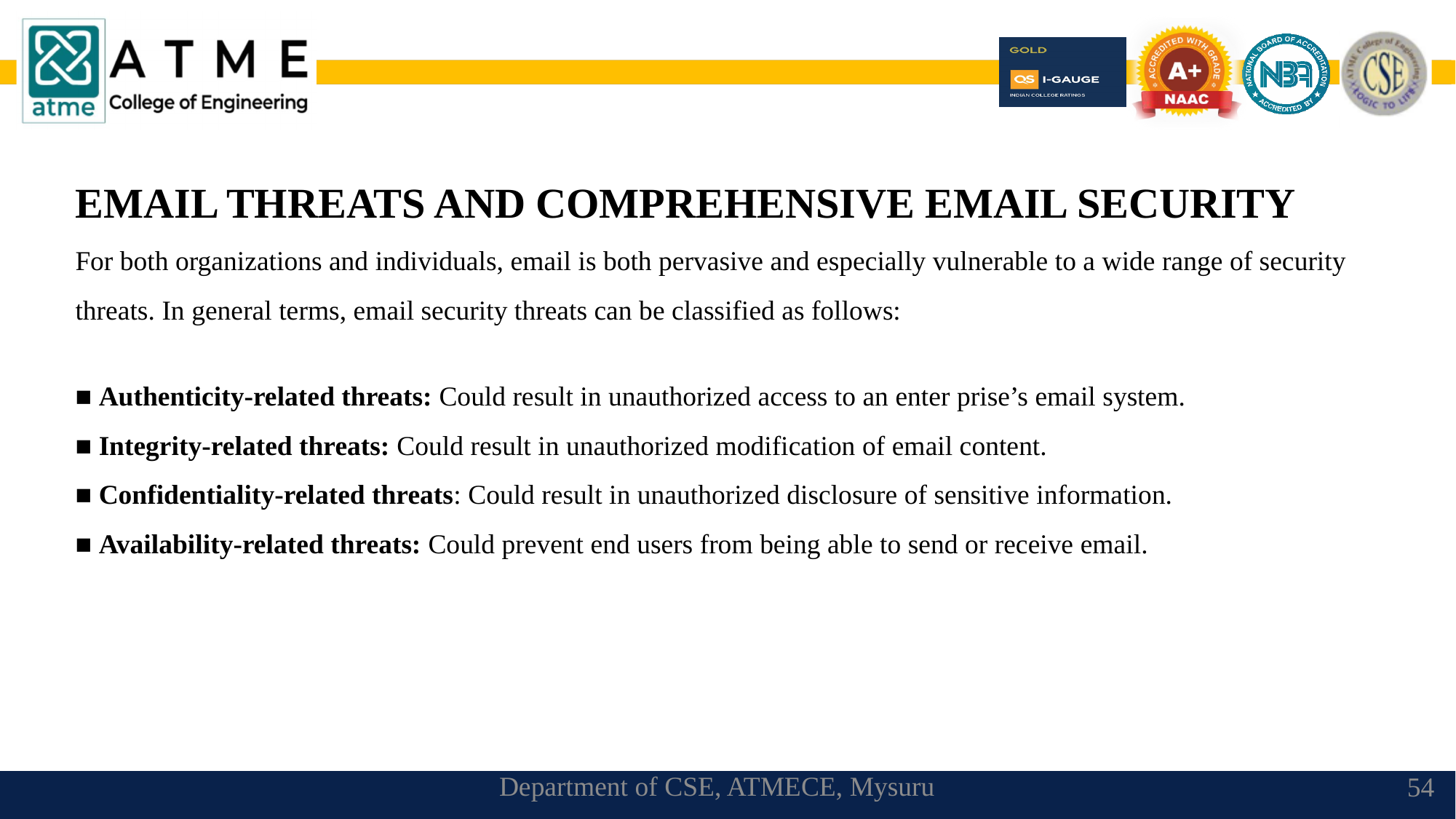

EMAIL THREATS AND COMPREHENSIVE EMAIL SECURITY
For both organizations and individuals, email is both pervasive and especially vulnerable to a wide range of security threats. In general terms, email security threats can be classified as follows:
■ Authenticity-related threats: Could result in unauthorized access to an enter prise’s email system.
■ Integrity-related threats: Could result in unauthorized modification of email content.
■ Confidentiality-related threats: Could result in unauthorized disclosure of sensitive information.
■ Availability-related threats: Could prevent end users from being able to send or receive email.
Department of CSE, ATMECE, Mysuru
54